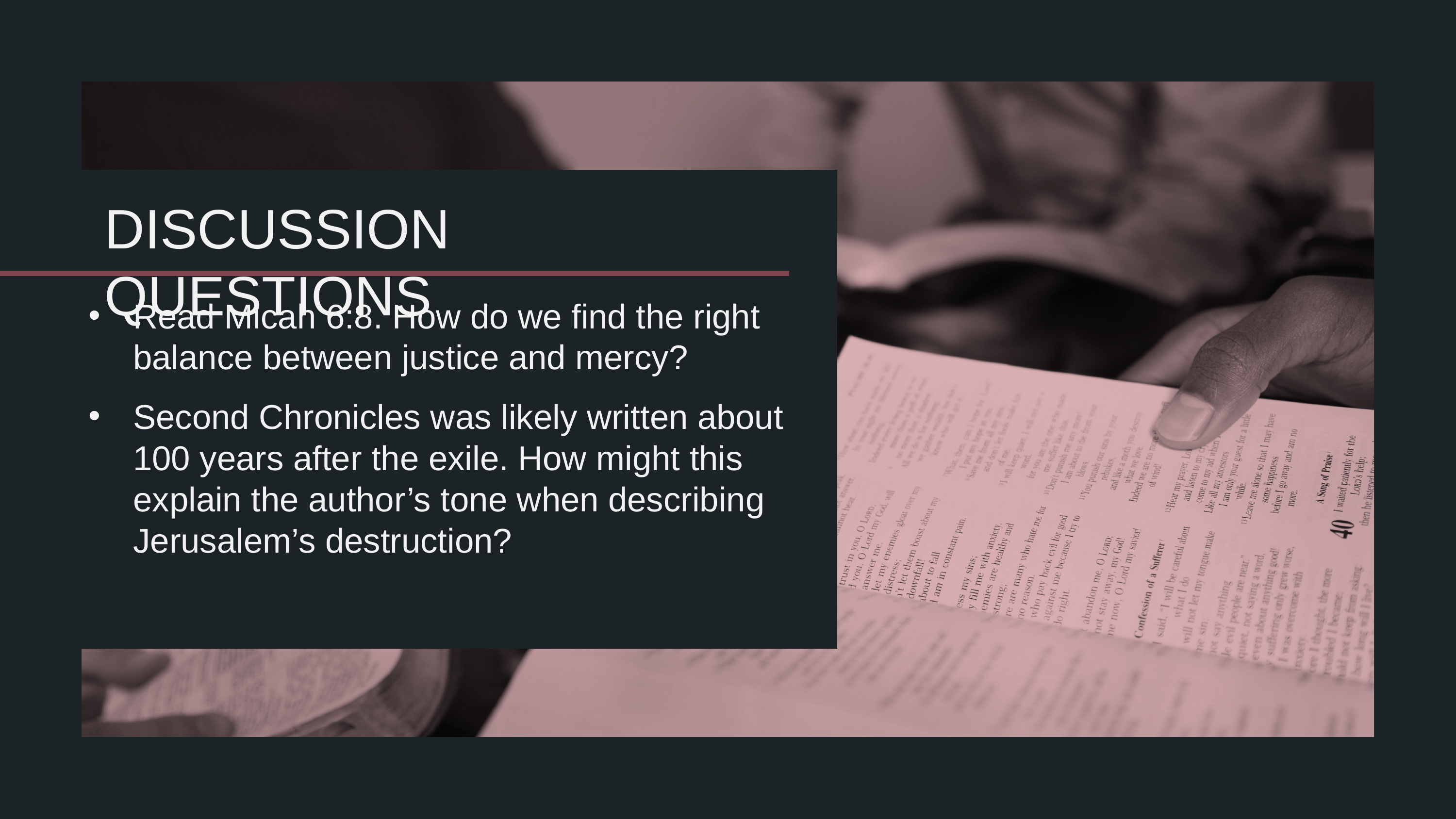

Read Micah 6:8. How do we find the right balance between justice and mercy?
Second Chronicles was likely written about 100 years after the exile. How might this explain the author’s tone when describing Jerusalem’s destruction?